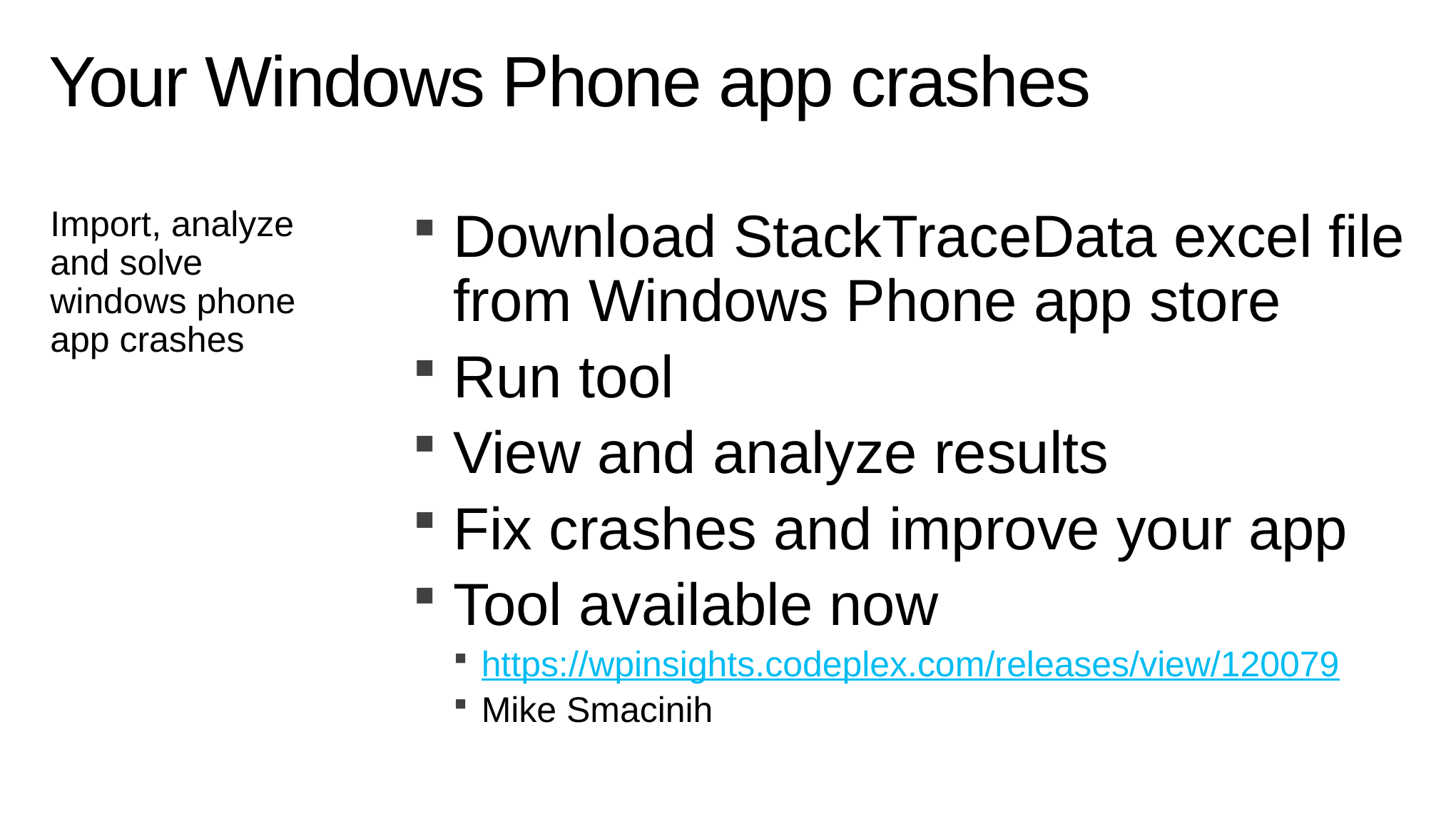

# Your Windows Phone app crashes
Import, analyze and solve windows phone app crashes
Download StackTraceData excel file from Windows Phone app store
Run tool
View and analyze results
Fix crashes and improve your app
Tool available now
https://wpinsights.codeplex.com/releases/view/120079
Mike Smacinih